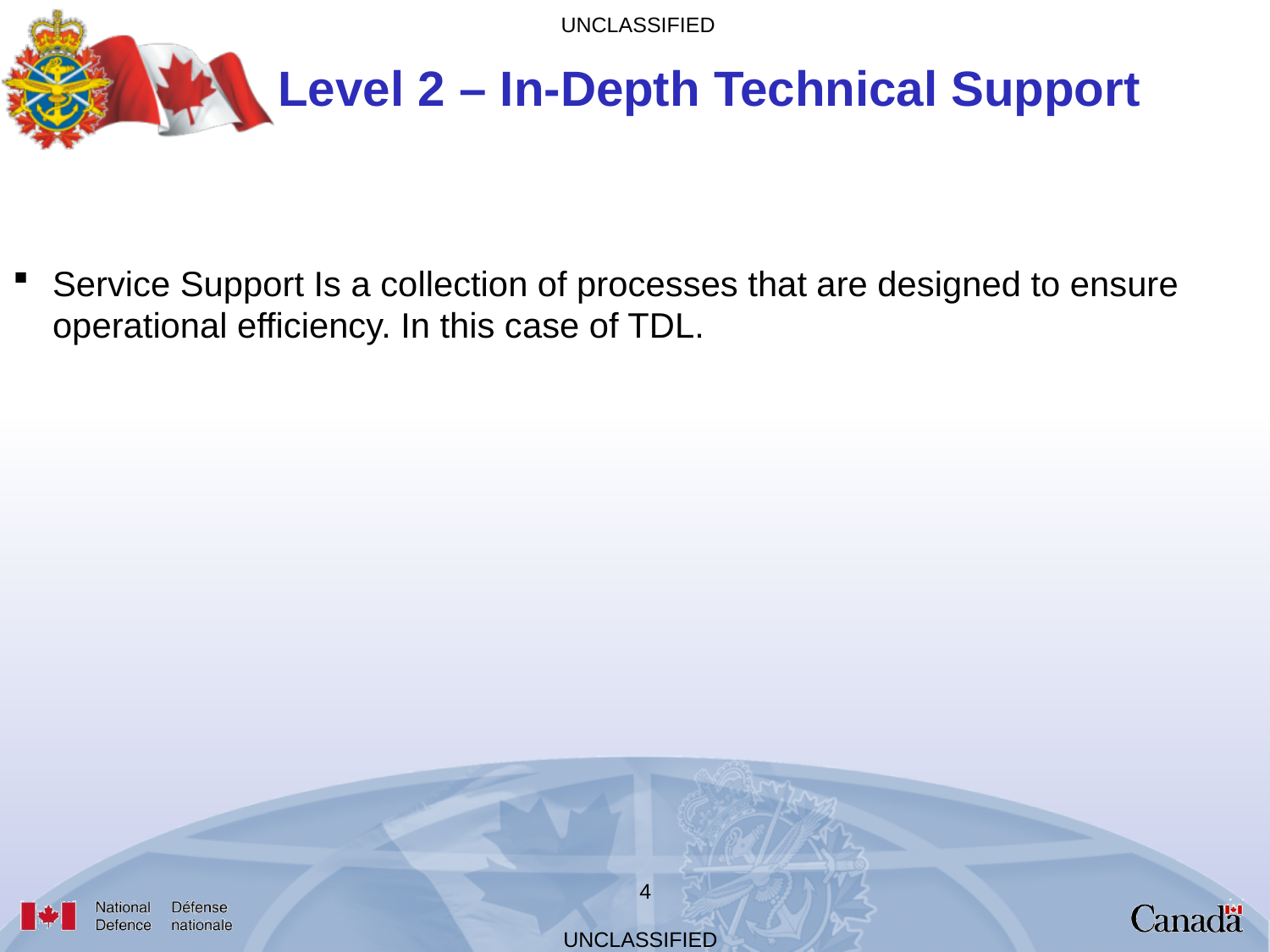

Level 2 – In-Depth Technical Support
Service Support Is a collection of processes that are designed to ensure operational efficiency. In this case of TDL.